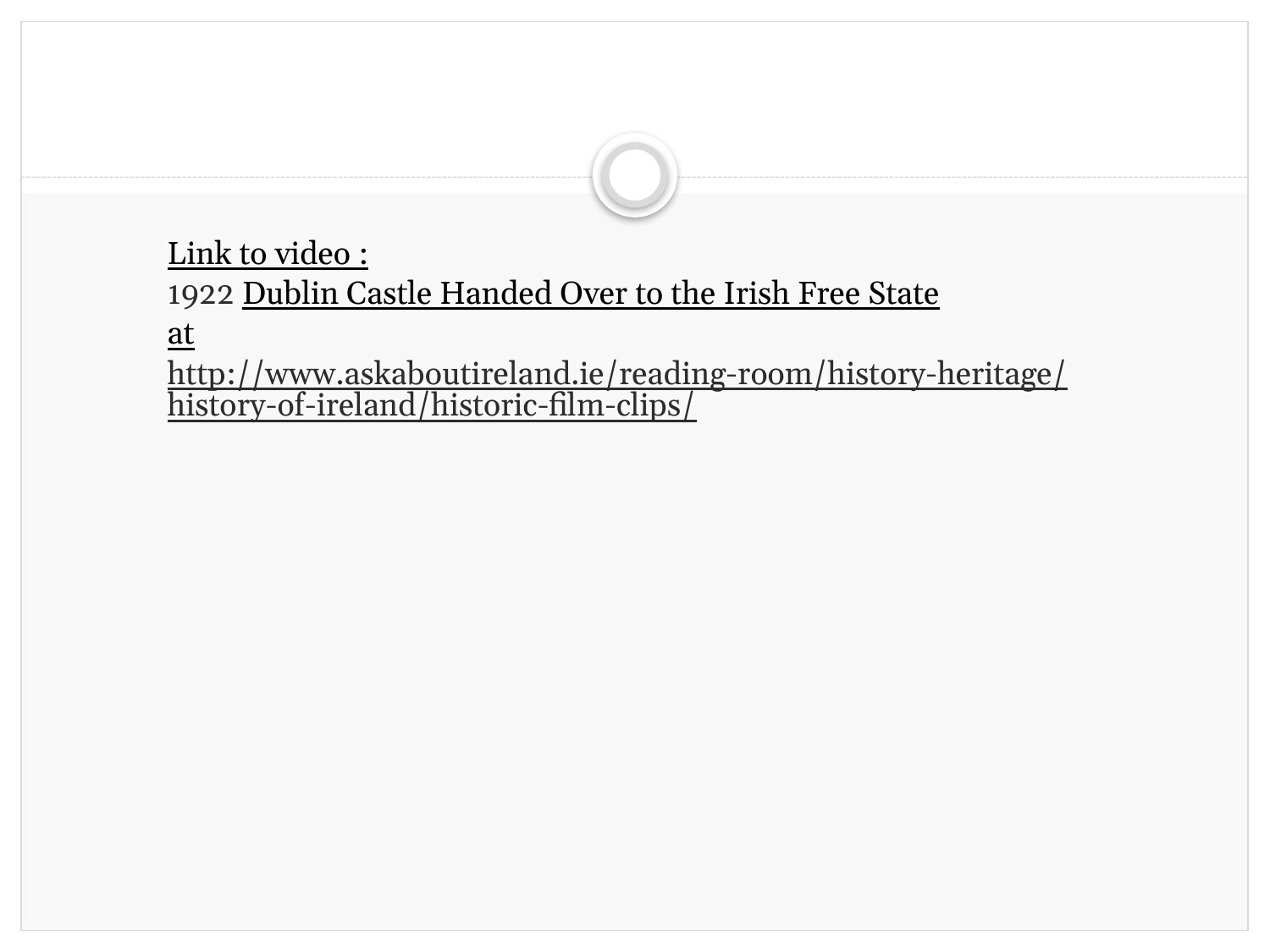

Link to video :
1922 Dublin Castle Handed Over to the Irish Free State
at
http://www.askaboutireland.ie/reading-room/history-heritage/history-of-ireland/historic-film-clips/